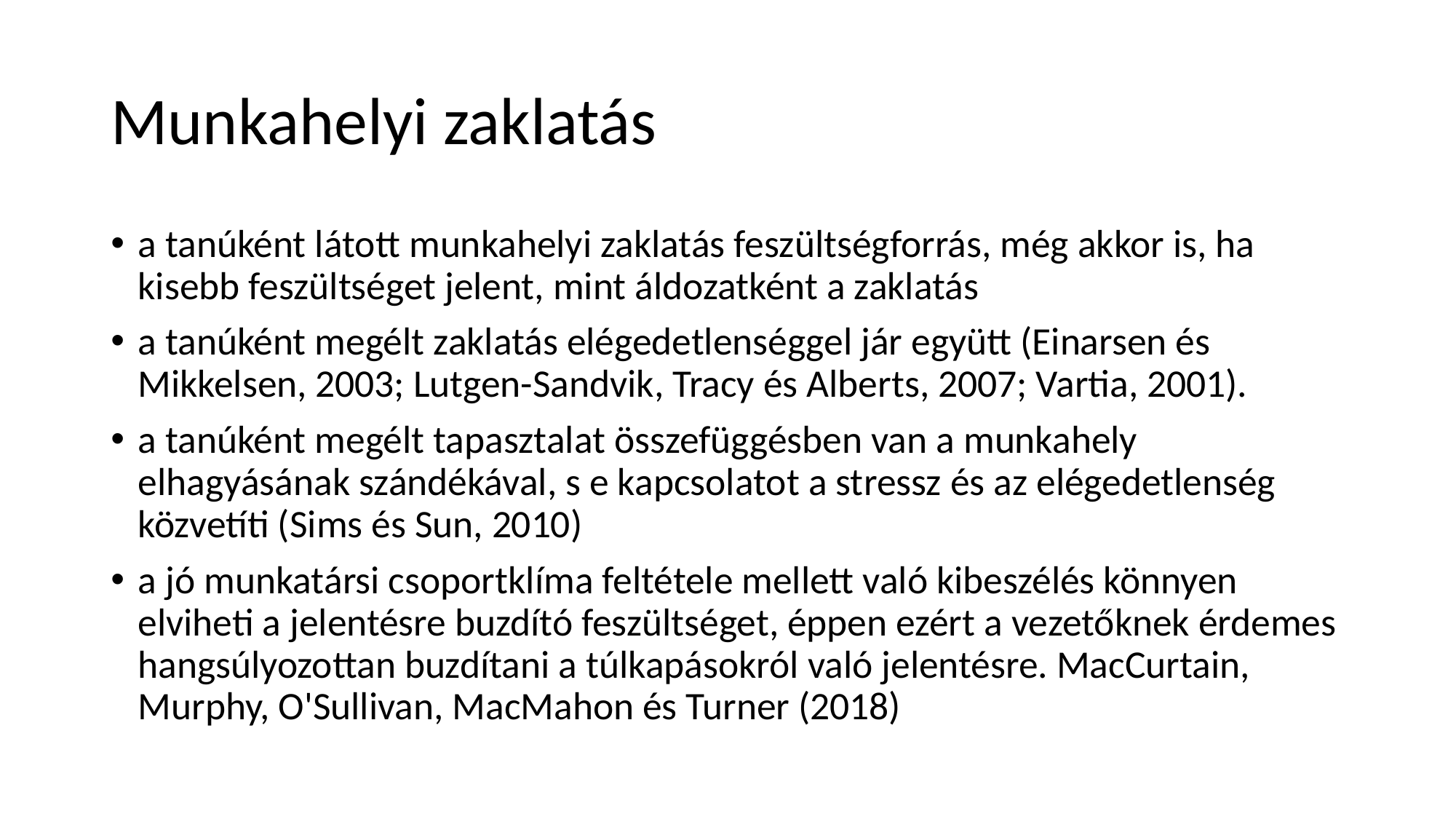

# Munkahelyi zaklatás
a tanúként látott munkahelyi zaklatás feszültségforrás, még akkor is, ha kisebb feszültséget jelent, mint áldozatként a zaklatás
a tanúként megélt zaklatás elégedetlenséggel jár együtt (Einarsen és Mikkelsen, 2003; Lutgen-Sandvik, Tracy és Alberts, 2007; Vartia, 2001).
a tanúként megélt tapasztalat összefüggésben van a munkahely elhagyásának szándékával, s e kapcsolatot a stressz és az elégedetlenség közvetíti (Sims és Sun, 2010)
a jó munkatársi csoportklíma feltétele mellett való kibeszélés könnyen elviheti a jelentésre buzdító feszültséget, éppen ezért a vezetőknek érdemes hangsúlyozottan buzdítani a túlkapásokról való jelentésre. MacCurtain, Murphy, O'Sullivan, MacMahon és Turner (2018)